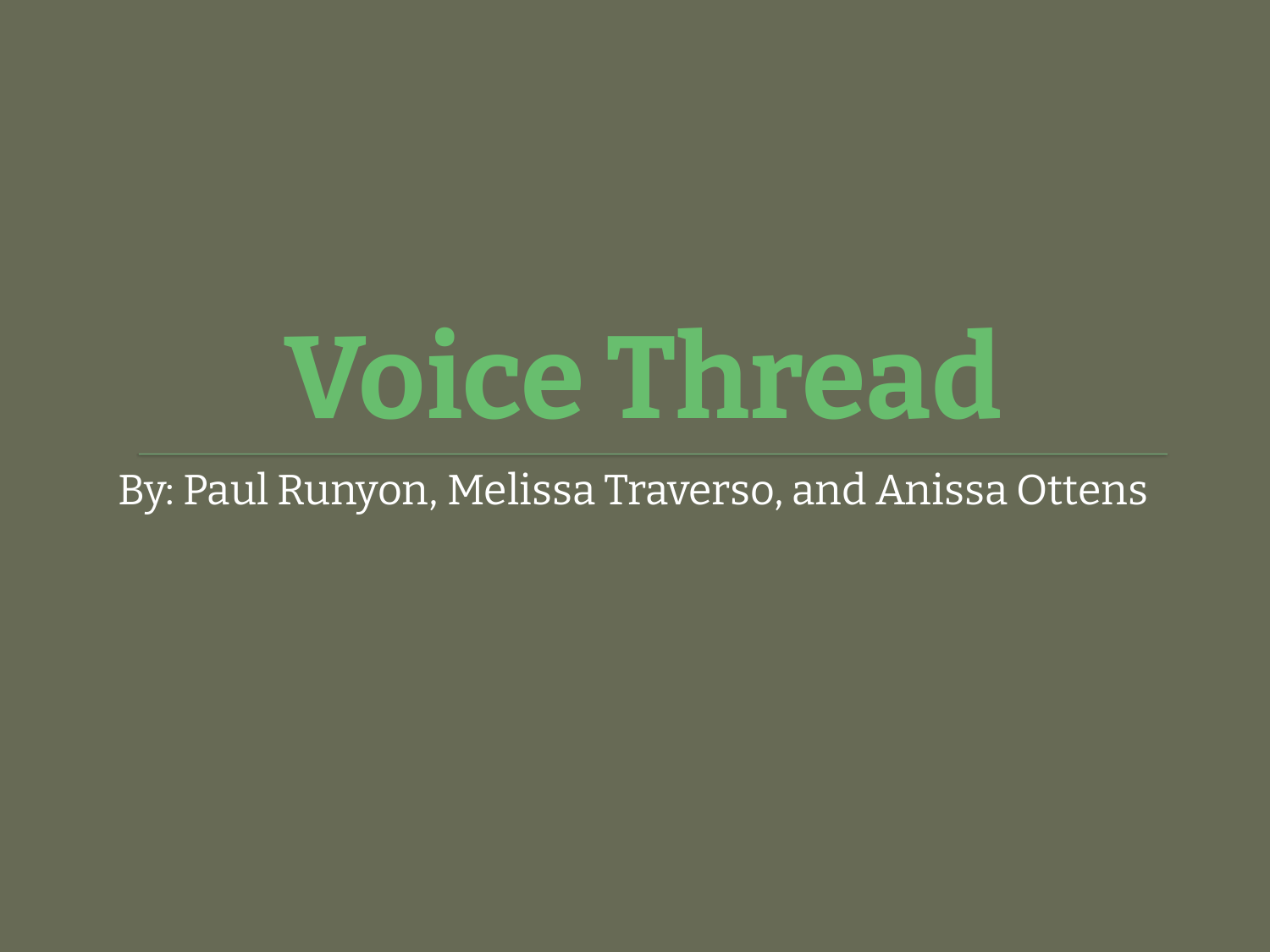

# Voice Thread
By: Paul Runyon, Melissa Traverso, and Anissa Ottens